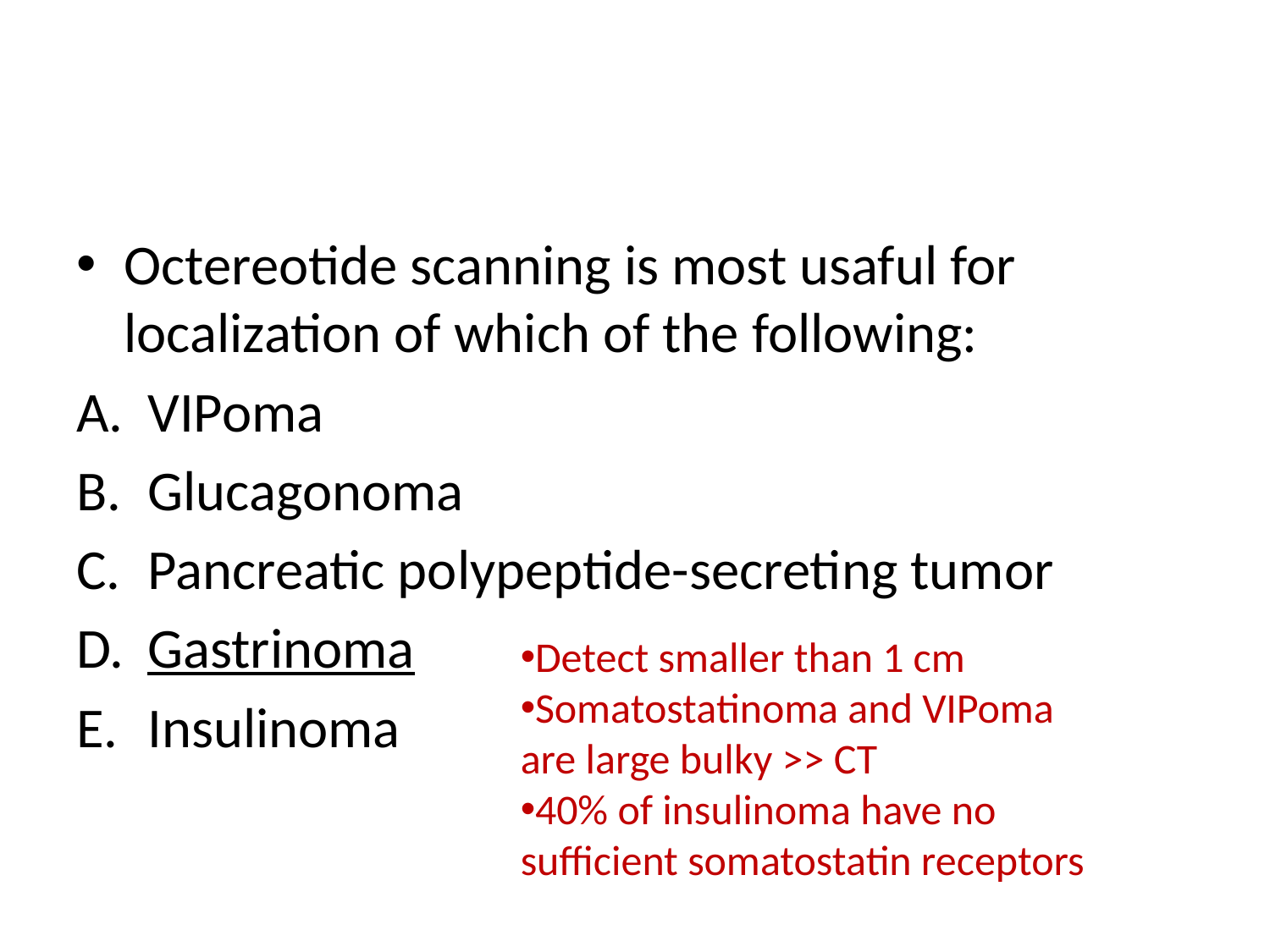

#
Octereotide scanning is most usaful for localization of which of the following:
VIPoma
Glucagonoma
Pancreatic polypeptide-secreting tumor
Gastrinoma
Insulinoma

Detect smaller than 1 cm
Somatostatinoma and VIPoma are large bulky >> CT
40% of insulinoma have no sufficient somatostatin receptors